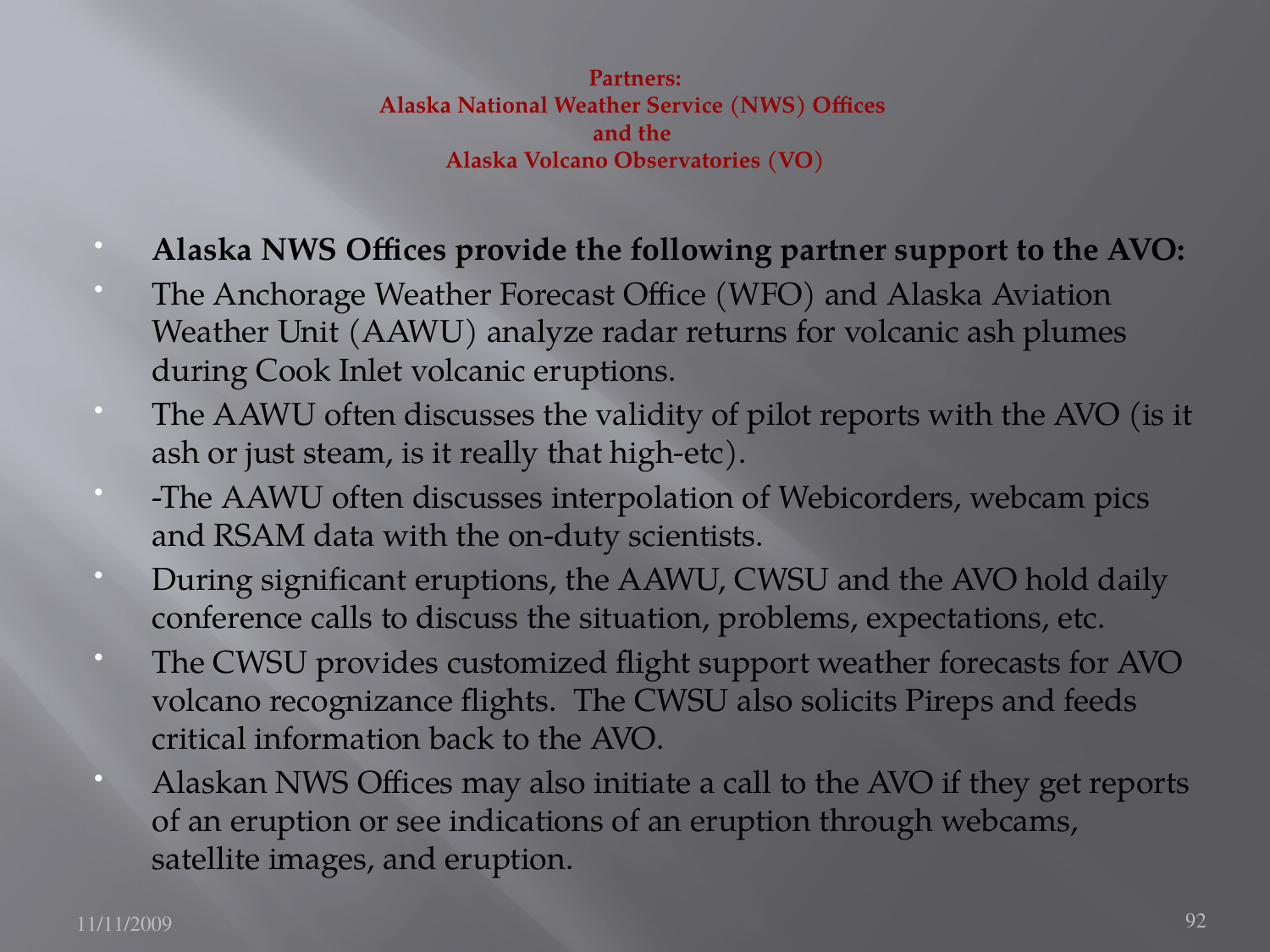

# Partners: Alaska National Weather Service (NWS) Offices and the Alaska Volcano Observatories (VO)
Alaska NWS Offices provide the following partner support to the AVO:
The Anchorage Weather Forecast Office (WFO) and Alaska Aviation Weather Unit (AAWU) analyze radar returns for volcanic ash plumes during Cook Inlet volcanic eruptions.
The AAWU often discusses the validity of pilot reports with the AVO (is it ash or just steam, is it really that high-etc).
-The AAWU often discusses interpolation of Webicorders, webcam pics and RSAM data with the on-duty scientists.
During significant eruptions, the AAWU, CWSU and the AVO hold daily conference calls to discuss the situation, problems, expectations, etc.
The CWSU provides customized flight support weather forecasts for AVO volcano recognizance flights.  The CWSU also solicits Pireps and feeds critical information back to the AVO.
Alaskan NWS Offices may also initiate a call to the AVO if they get reports of an eruption or see indications of an eruption through webcams, satellite images, and eruption.

11/11/2009
92